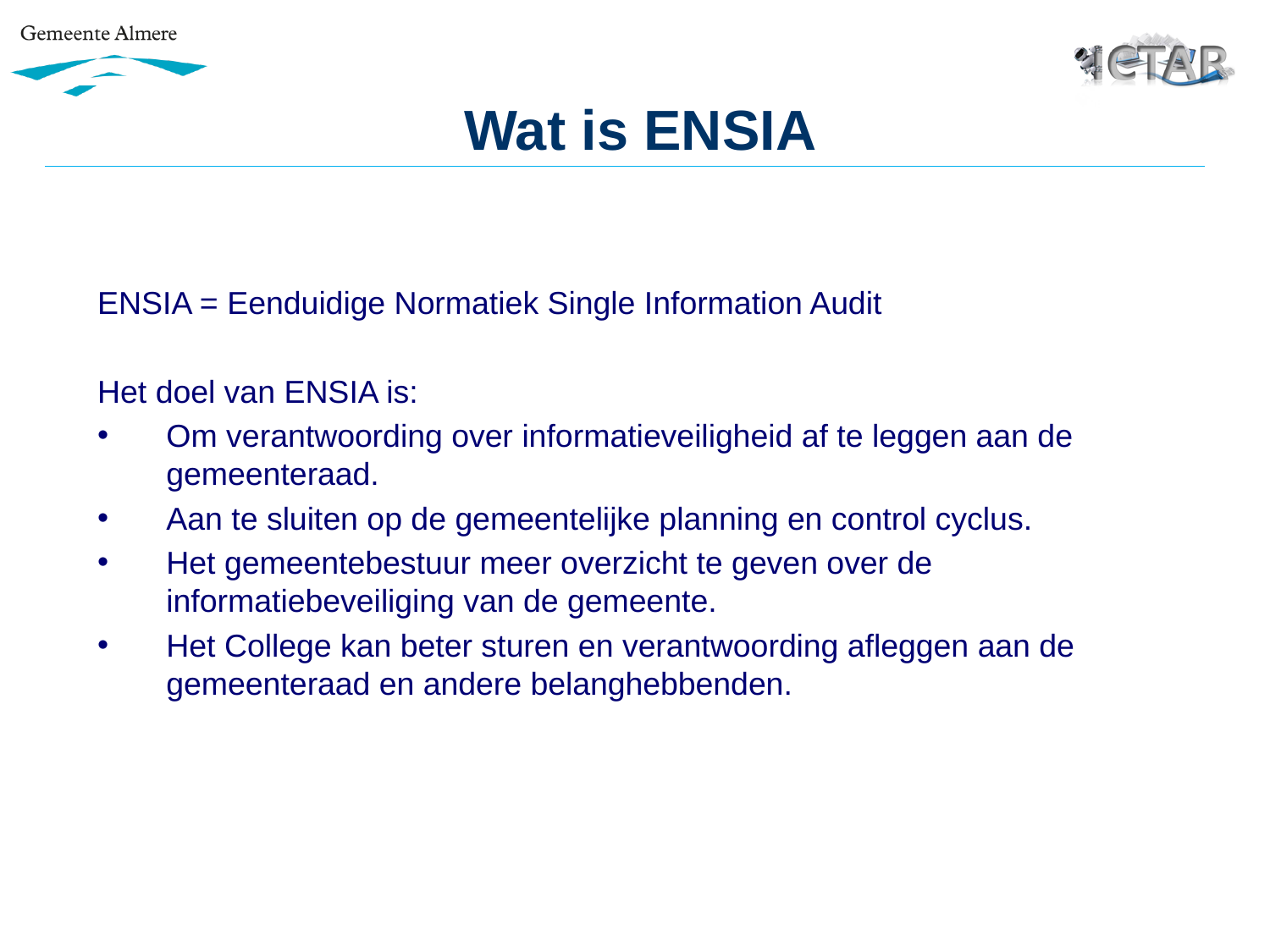

# Wat is ENSIA

ENSIA = Eenduidige Normatiek Single Information Audit

Het doel van ENSIA is:
Om verantwoording over informatieveiligheid af te leggen aan de gemeenteraad.
Aan te sluiten op de gemeentelijke planning en control cyclus.
Het gemeentebestuur meer overzicht te geven over de informatiebeveiliging van de gemeente.
Het College kan beter sturen en verantwoording afleggen aan de gemeenteraad en andere belanghebbenden.